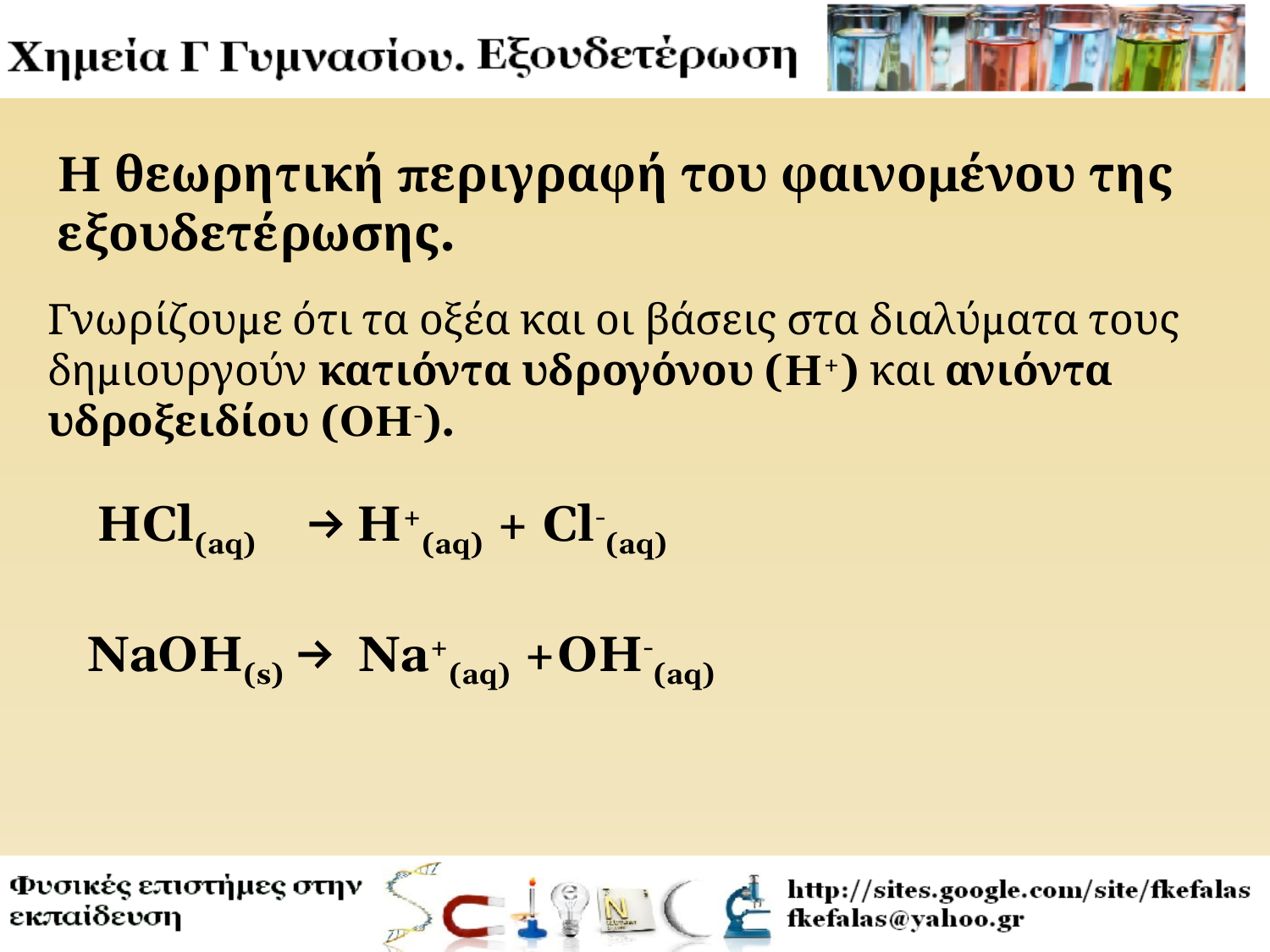

Η θεωρητική περιγραφή του φαινομένου της εξουδετέρωσης.
Γνωρίζουμε ότι τα οξέα και οι βάσεις στα διαλύματα τους δημιουργούν κατιόντα υδρογόνου (Η+) και ανιόντα υδροξειδίου (ΟΗ-).
HCl(aq)
→ H+(aq) + Cl-(aq)
NaOH(s)
→  Na+(aq) +OH-(aq)